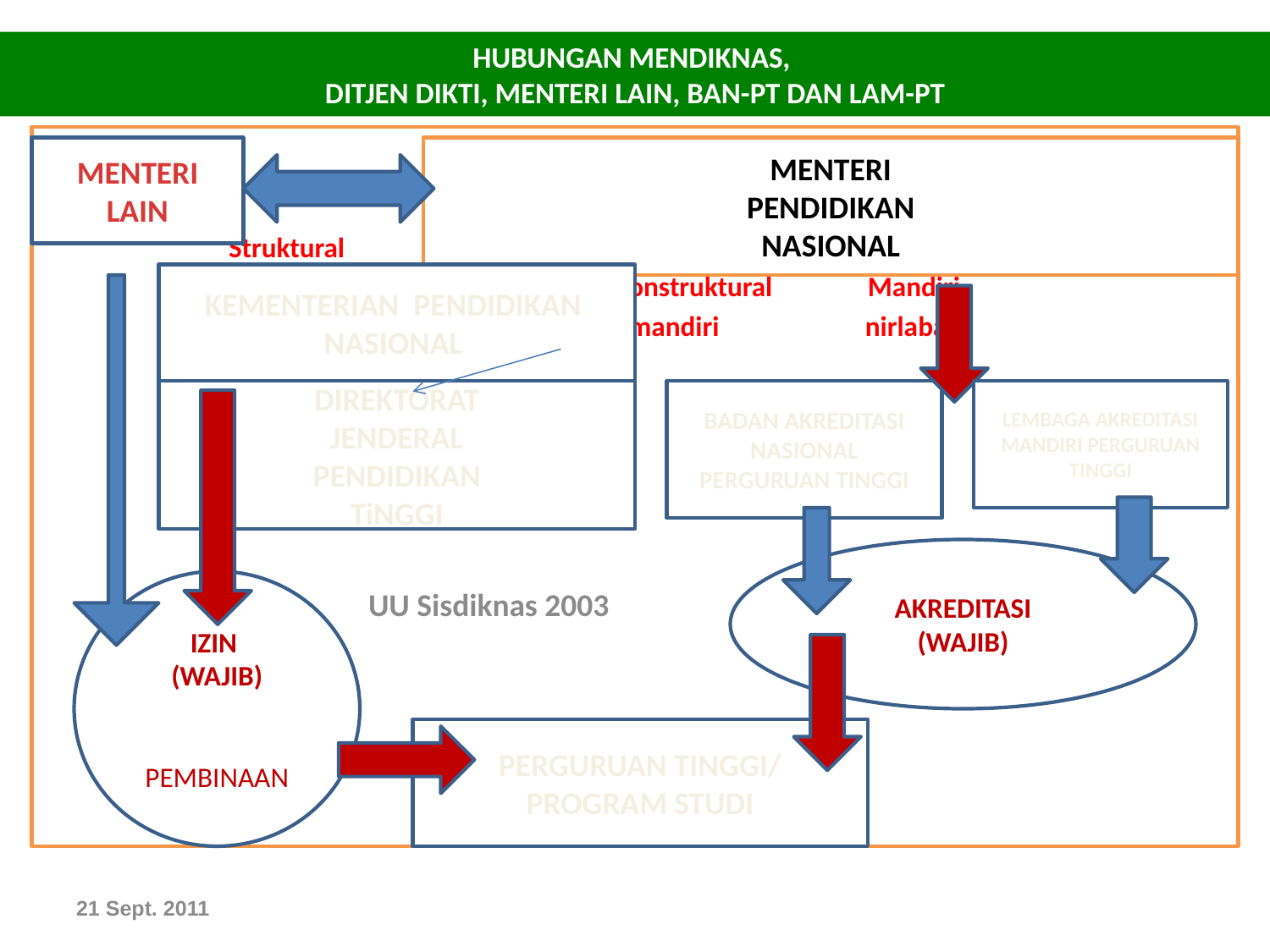

# HUBUNGAN MENDIKNAS, DITJEN DIKTI, MENTERI LAIN, BAN-PT DAN LAM-PT

                             Struktural
                                                                             Badan nonstruktural               Mandiri,
                                                                             nirlaba, mandiri                       nirlaba

                                         UU Sisdiknas 2003

MENTERI LAIN
MENTERI
PENDIDIKAN
NASIONAL

KEMENTERIAN  PENDIDIKAN  NASIONAL

DIREKTORAT
JENDERAL
PENDIDIKAN
TiNGGI
BADAN AKREDITASI
NASIONAL
PERGURUAN TINGGI
LEMBAGA AKREDITASI MANDIRI PERGURUAN TINGGI

AKREDITASI
(WAJIB)
IZIN
(WAJIB)

PEMBINAAN

PERGURUAN TINGGI/
PROGRAM STUDI

21 Sept. 2011